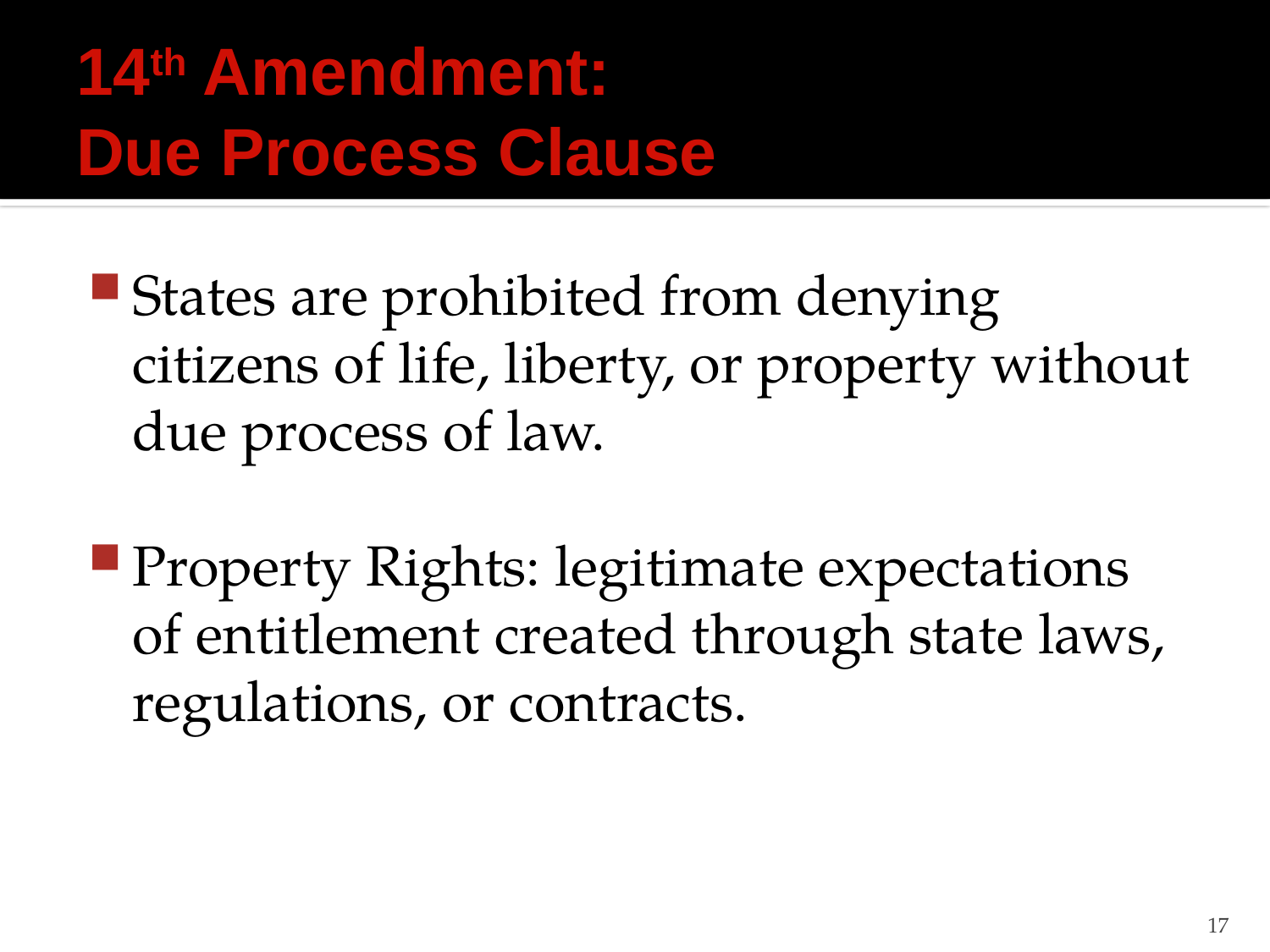

# 14th Amendment: Due Process Clause
States are prohibited from denying citizens of life, liberty, or property without due process of law.

Property Rights: legitimate expectations of entitlement created through state laws, regulations, or contracts.
17